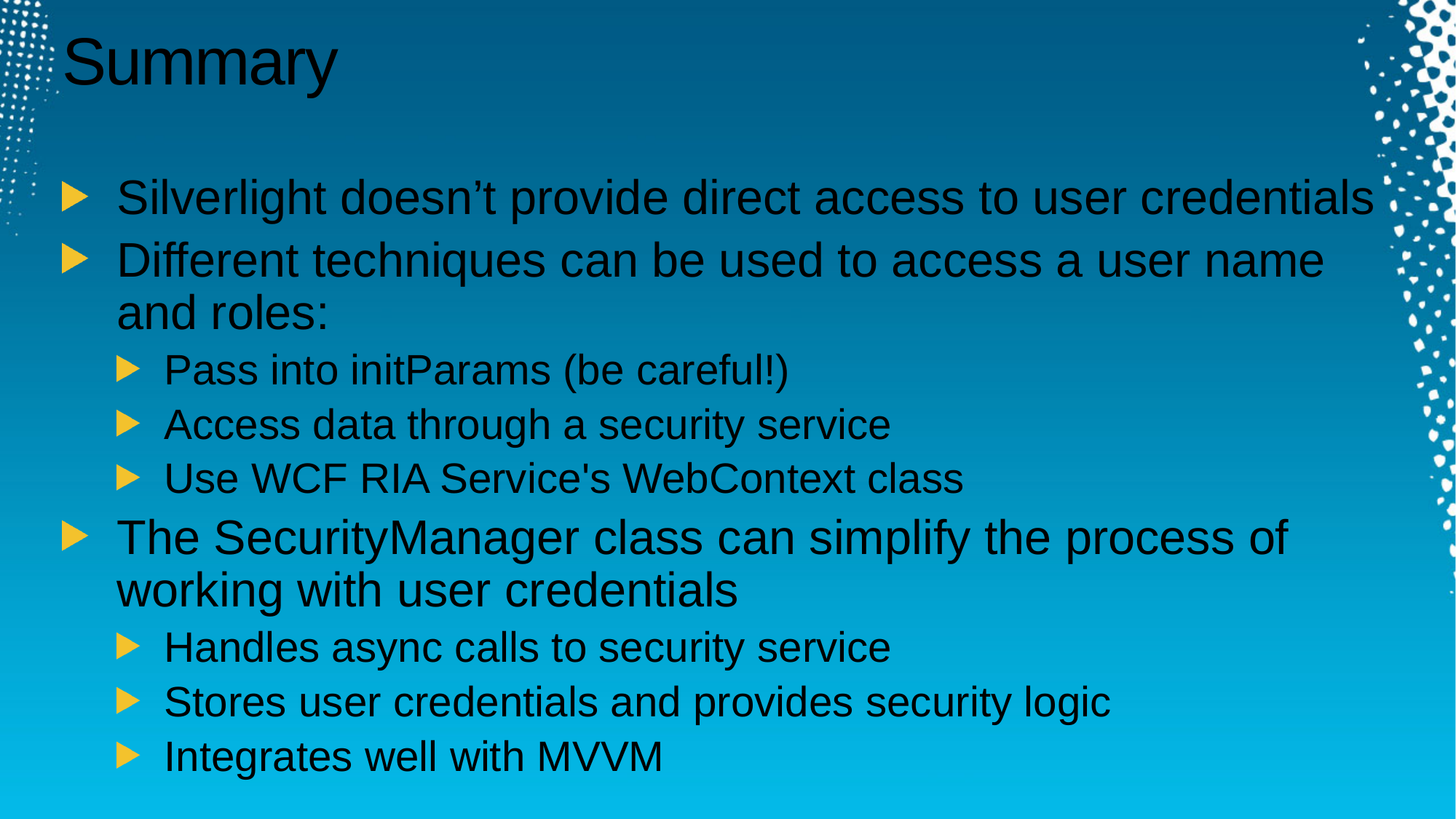

# Summary
Silverlight doesn’t provide direct access to user credentials
Different techniques can be used to access a user name and roles:
Pass into initParams (be careful!)
Access data through a security service
Use WCF RIA Service's WebContext class
The SecurityManager class can simplify the process of working with user credentials
Handles async calls to security service
Stores user credentials and provides security logic
Integrates well with MVVM